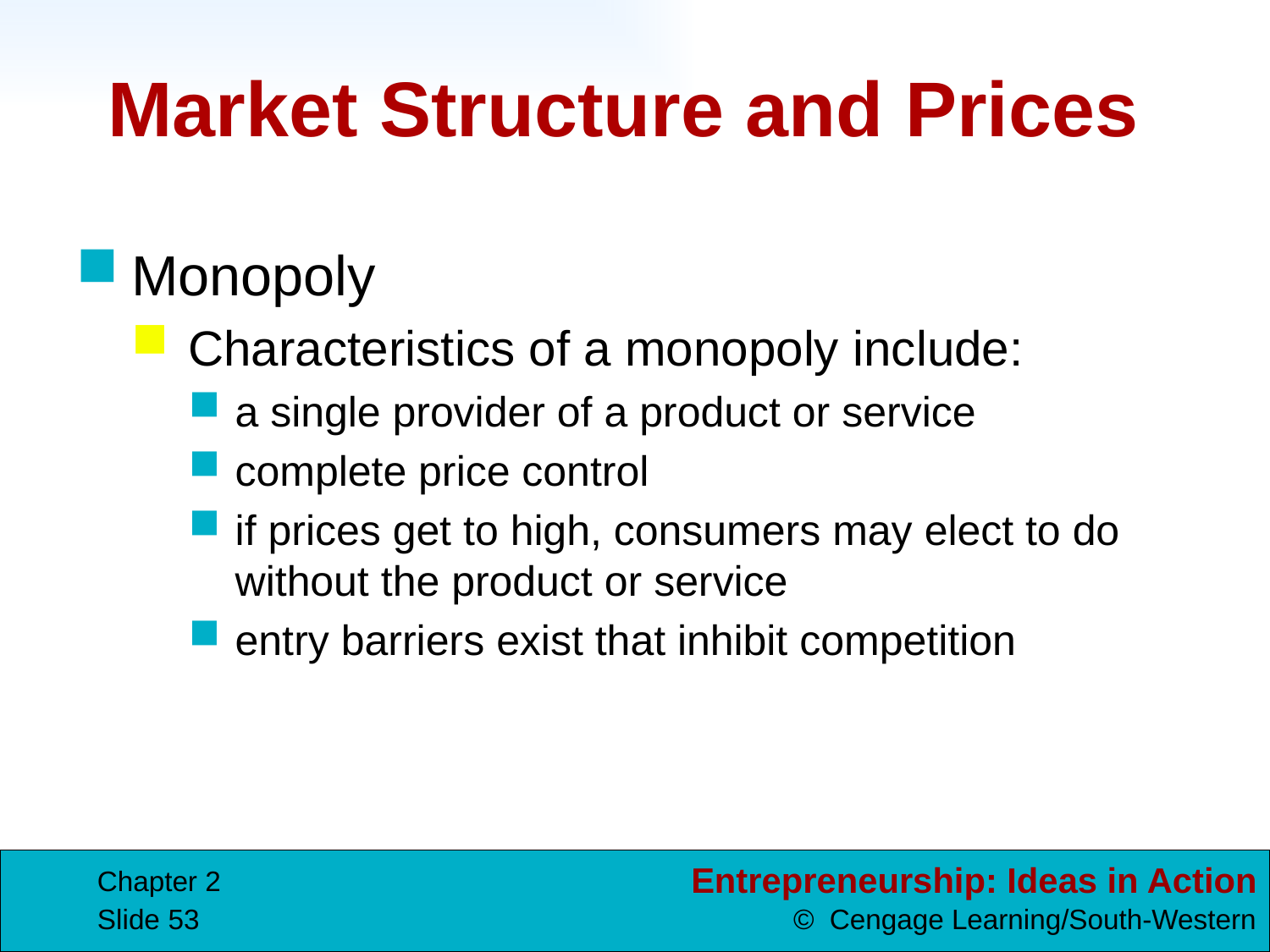

# Market Structure and Prices

Monopoly
Characteristics of a monopoly include:
a single provider of a product or service
complete price control
if prices get to high, consumers may elect to do without the product or service
entry barriers exist that inhibit competition
Chapter 2
Slide 53